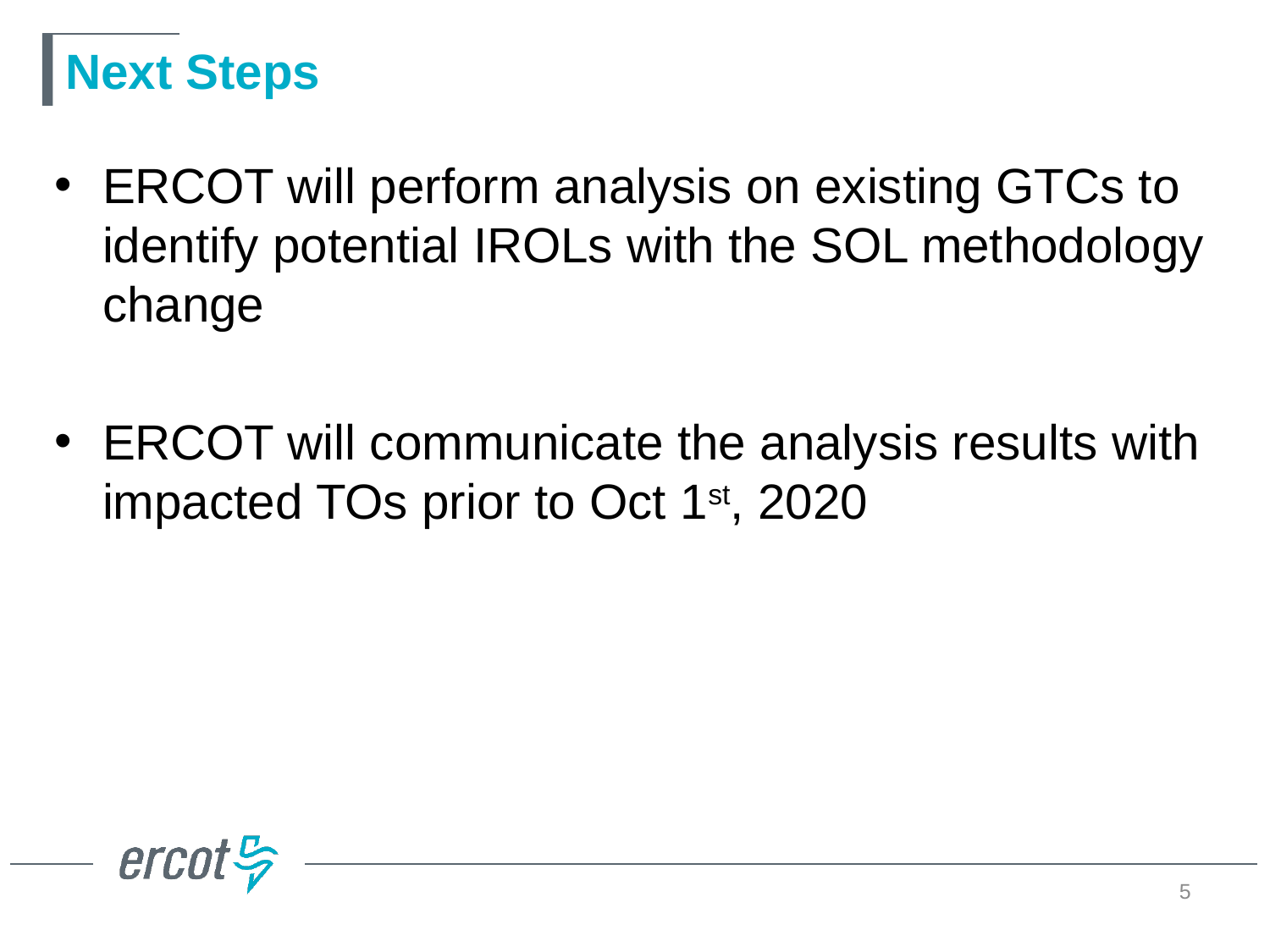

# Next Steps
ERCOT will perform analysis on existing GTCs to identify potential IROLs with the SOL methodology change

ERCOT will communicate the analysis results with impacted TOs prior to Oct 1st, 2020
5